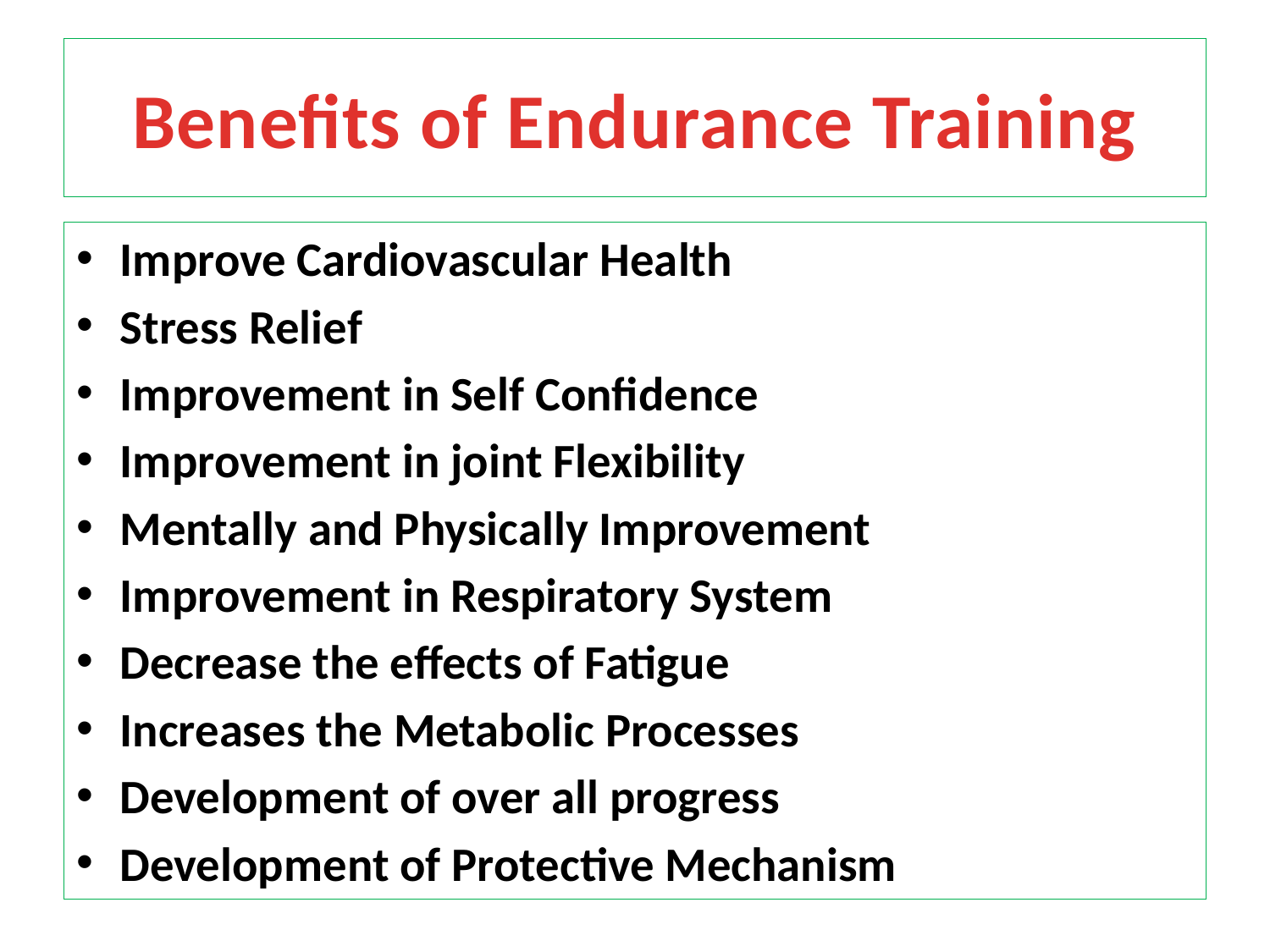

# Benefits of Endurance Training
Improve Cardiovascular Health
Stress Relief
Improvement in Self Confidence
Improvement in joint Flexibility
Mentally and Physically Improvement
Improvement in Respiratory System
Decrease the effects of Fatigue
Increases the Metabolic Processes
Development of over all progress
Development of Protective Mechanism